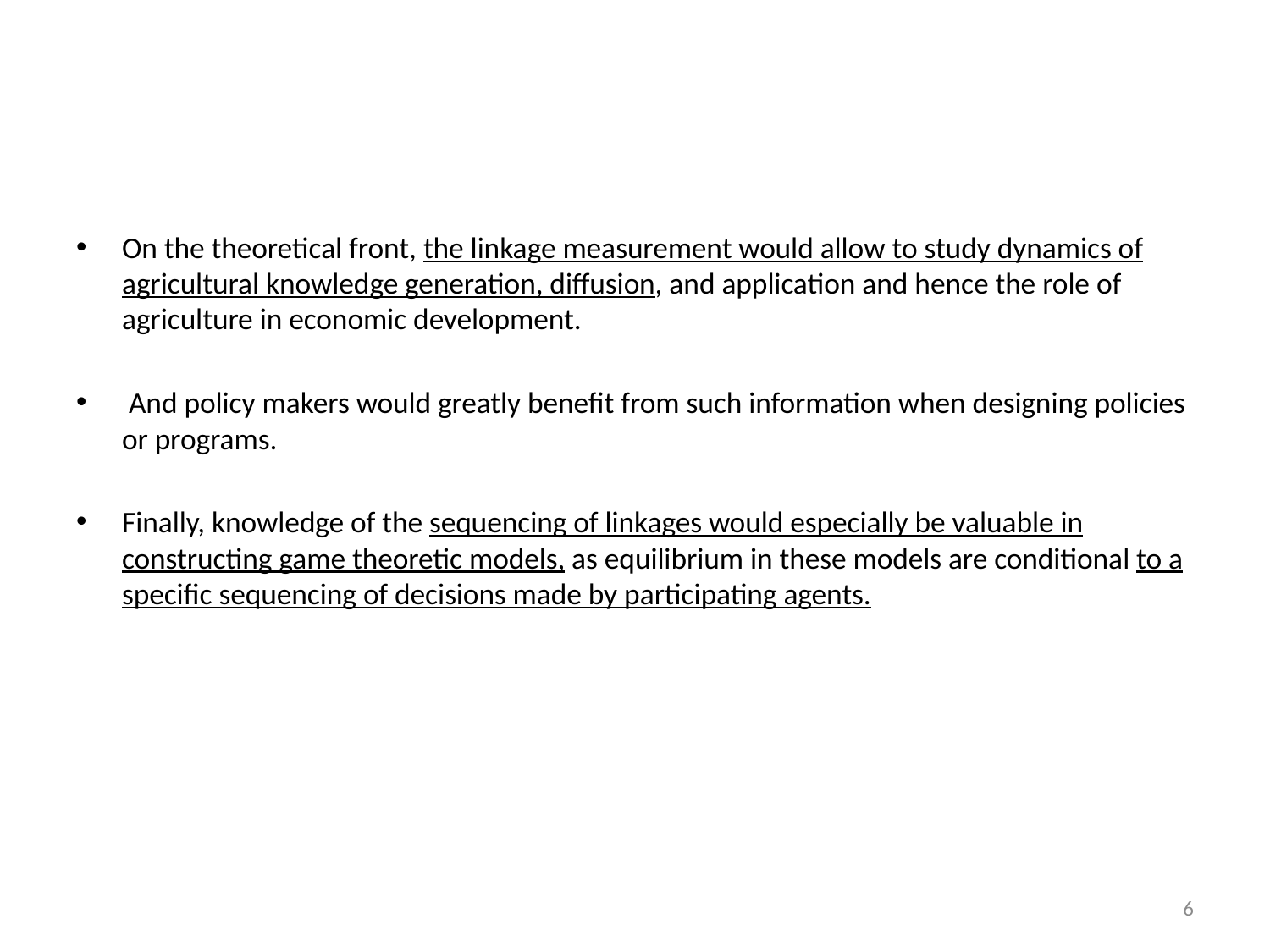

#
On the theoretical front, the linkage measurement would allow to study dynamics of agricultural knowledge generation, diffusion, and application and hence the role of agriculture in economic development.

 And policy makers would greatly benefit from such information when designing policies or programs.

Finally, knowledge of the sequencing of linkages would especially be valuable in constructing game theoretic models, as equilibrium in these models are conditional to a specific sequencing of decisions made by participating agents.
6